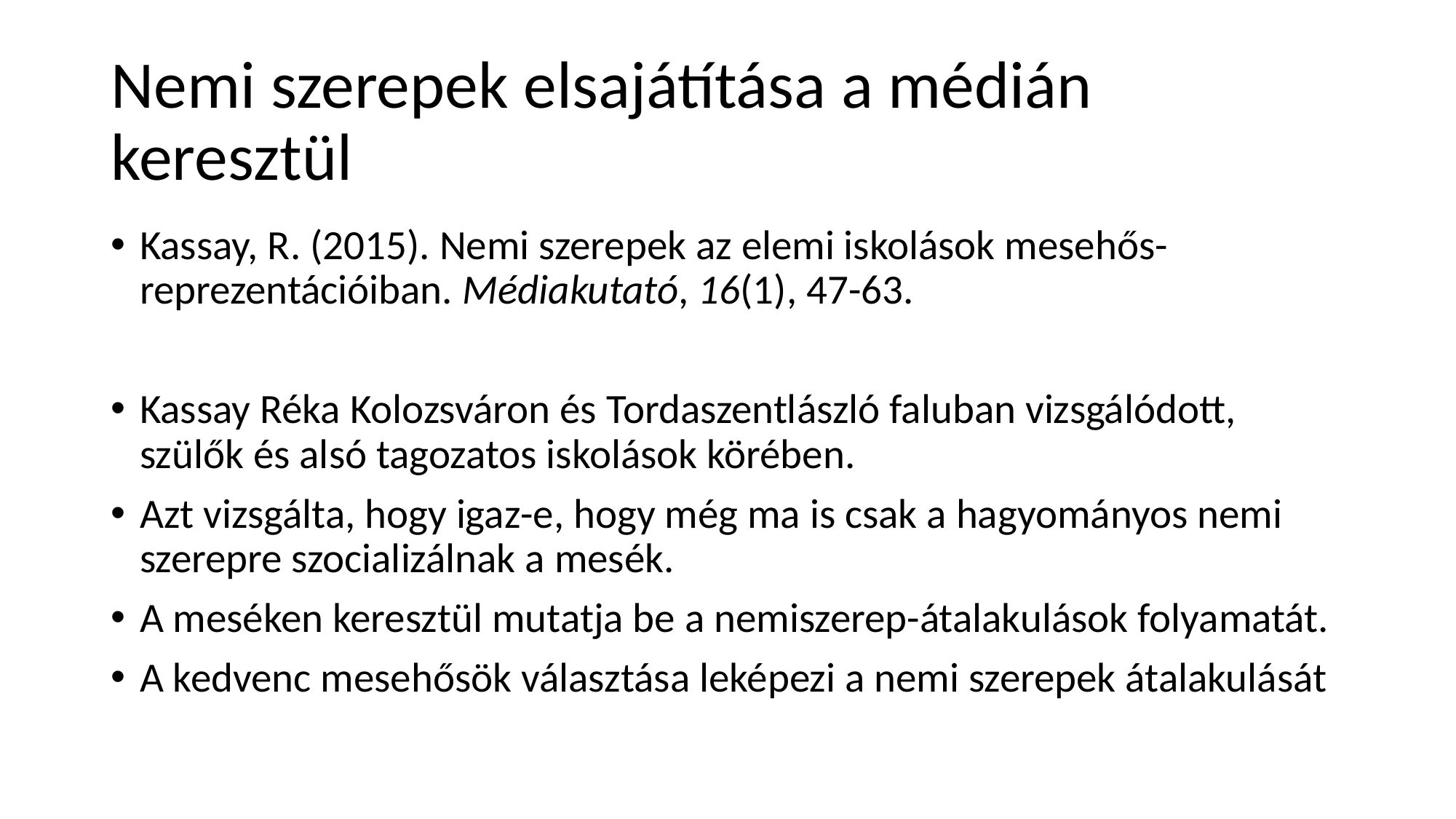

# Nemi szerepek elsajátítása a médián keresztül
Kassay, R. (2015). Nemi szerepek az elemi iskolások mesehős-reprezentációiban. Médiakutató, 16(1), 47-63.

Kassay Réka Kolozsváron és Tordaszentlászló faluban vizsgálódott, szülők és alsó tagozatos iskolások körében.
Azt vizsgálta, hogy igaz-e, hogy még ma is csak a hagyományos nemi szerepre szocializálnak a mesék.
A meséken keresztül mutatja be a nemiszerep-átalakulások folyamatát.
A kedvenc mesehősök választása leképezi a nemi szerepek átalakulását